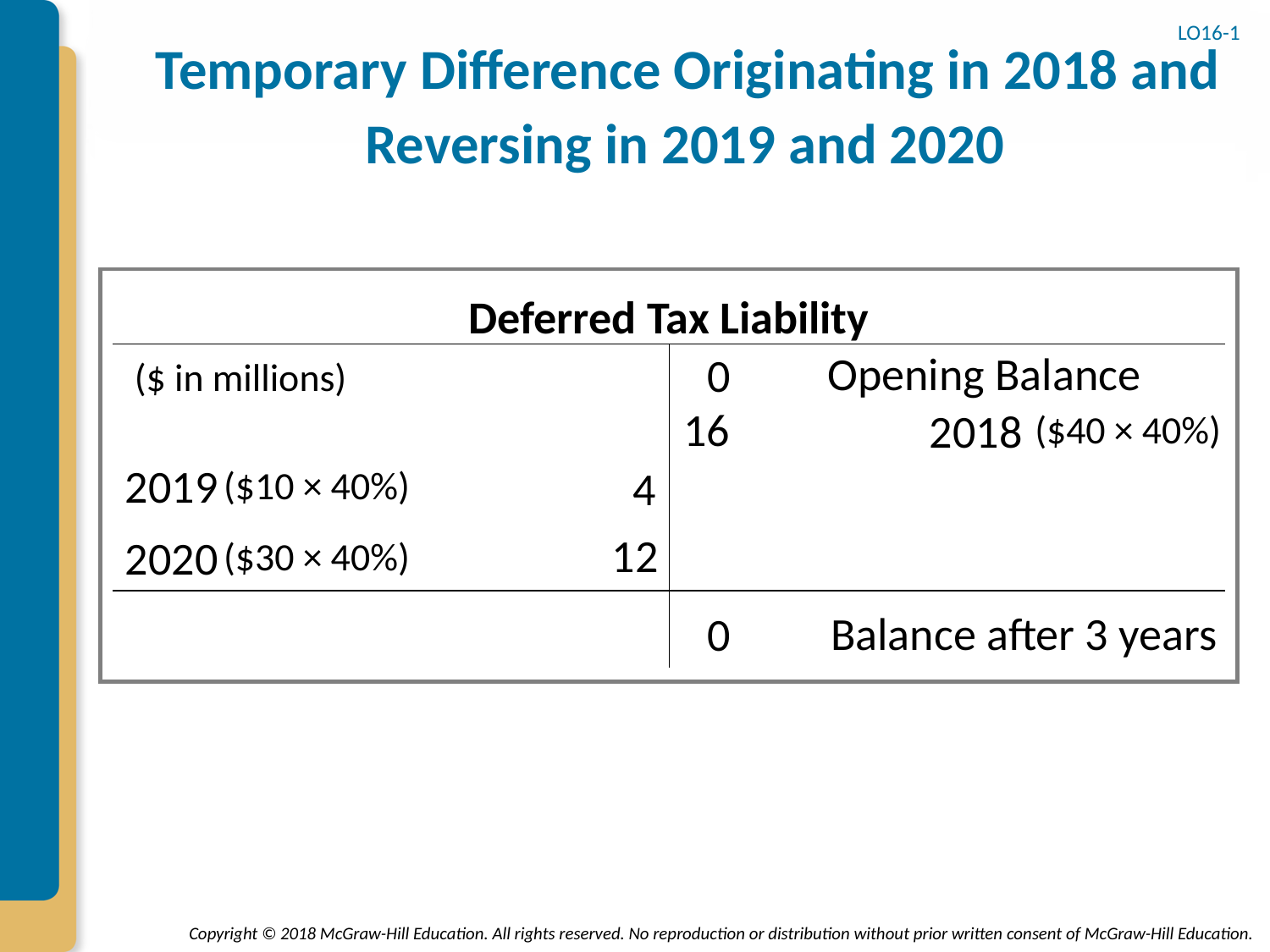

# Temporary Difference Originating in 2018 and Reversing in 2019 and 2020
LO16-1

Deferred Tax Liability
     Opening Balance
0
($ in millions)
16
2018
($40 × 40%)
2019
4
($10 × 40%)
12
2020
($30 × 40%)
0
Balance after 3 years